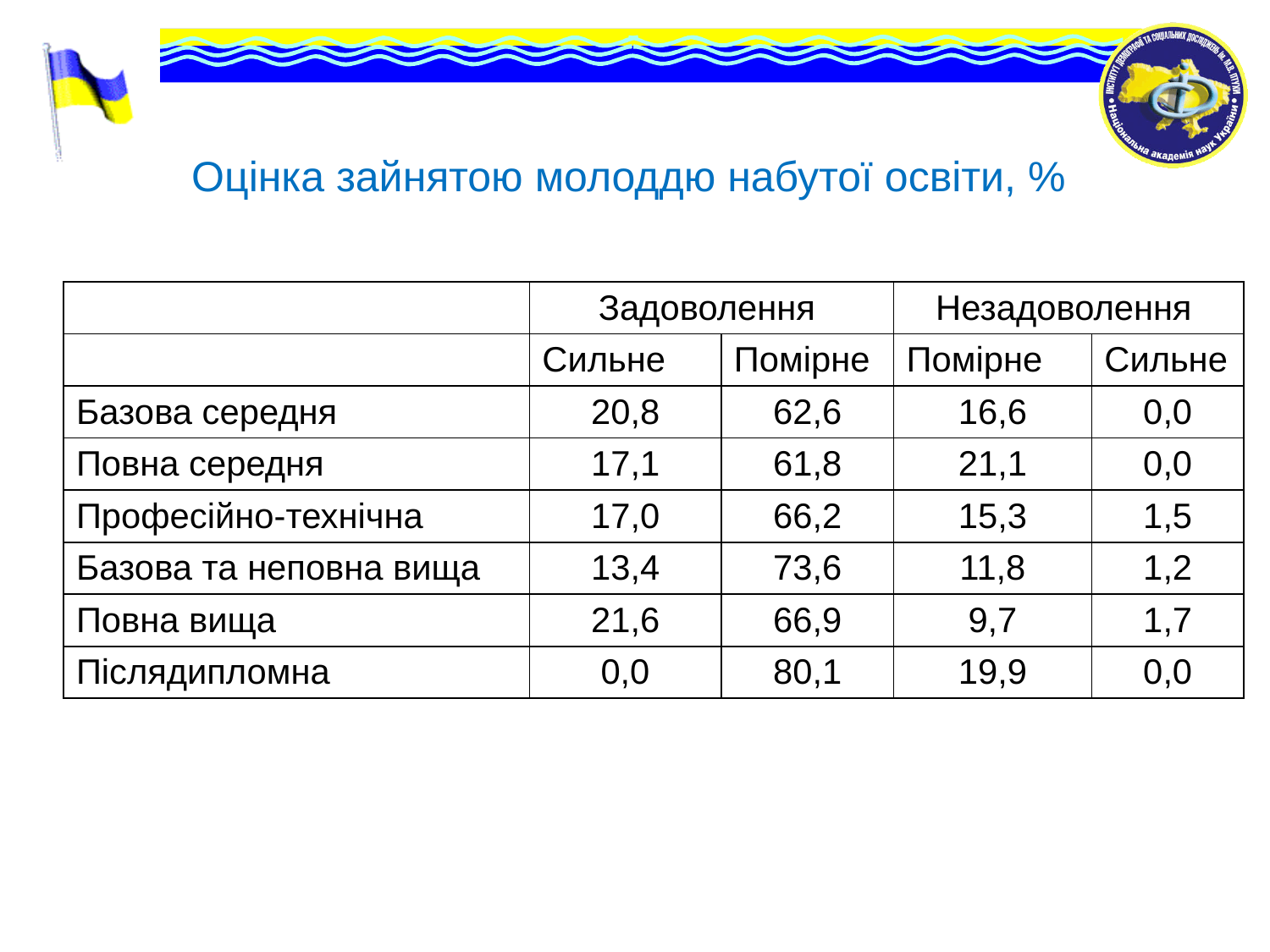

# Оцінка зайнятою молоддю набутої освіти, %
|  | Задоволення |  | Незадоволення |  |
| --- | --- | --- | --- | --- |
|  | Сильне | Помірне | Помірне | Сильне |
| Базова середня | 20,8 | 62,6 | 16,6 | 0,0 |
| Повна середня | 17,1 | 61,8 | 21,1 | 0,0 |
| Професійно-технічна | 17,0 | 66,2 | 15,3 | 1,5 |
| Базова та неповна вища | 13,4 | 73,6 | 11,8 | 1,2 |
| Повна вища | 21,6 | 66,9 | 9,7 | 1,7 |
| Післядипломна | 0,0 | 80,1 | 19,9 | 0,0 |